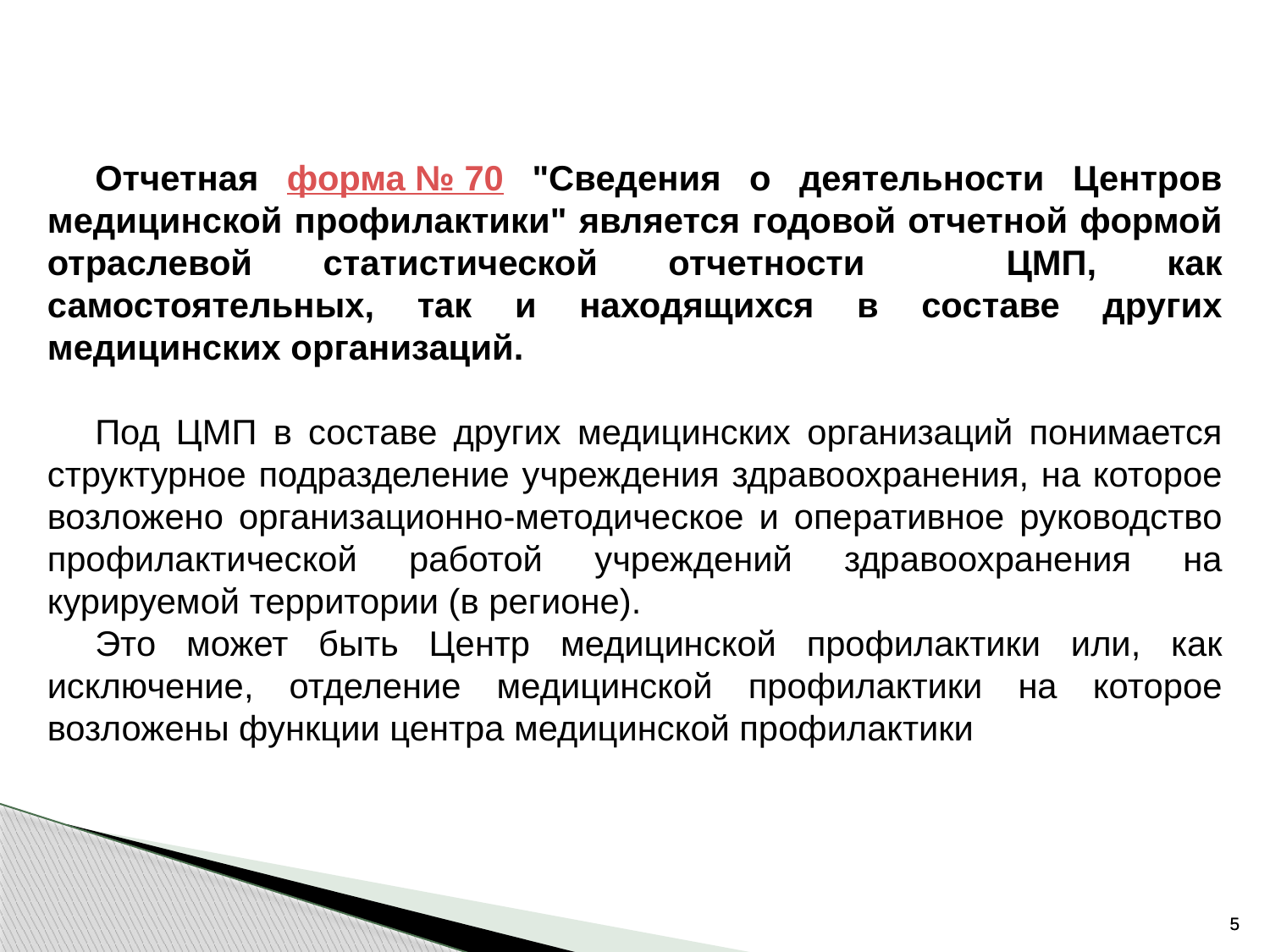

Отчетная форма № 70 "Сведения о деятельности Центров медицинской профилактики" является годовой отчетной формой отраслевой статистической отчетности  ЦМП, как самостоятельных, так и находящихся в составе других медицинских организаций.

Под ЦМП в составе других медицинских организаций понимается структурное подразделение учреждения здравоохранения, на которое возложено организационно-методическое и оперативное руководство профилактической работой учреждений здравоохранения на курируемой территории (в регионе).
Это может быть Центр медицинской профилактики или, как исключение, отделение медицинской профилактики на которое возложены функции центра медицинской профилактики

5
5